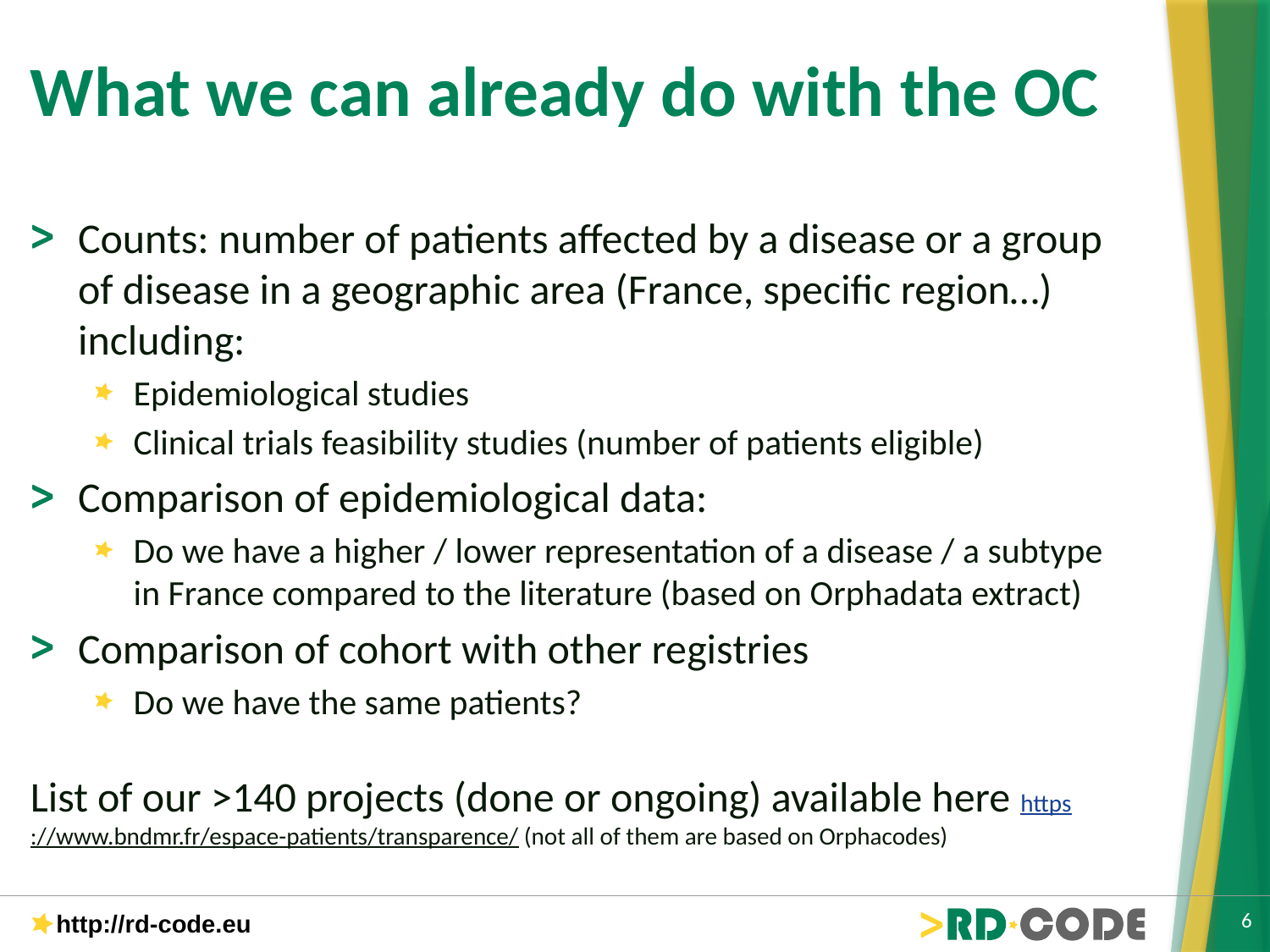

# What we can already do with the OC
Counts: number of patients affected by a disease or a group of disease in a geographic area (France, specific region…) including:
Epidemiological studies
Clinical trials feasibility studies (number of patients eligible)
Comparison of epidemiological data:
Do we have a higher / lower representation of a disease / a subtype in France compared to the literature (based on Orphadata extract)
Comparison of cohort with other registries
Do we have the same patients?

List of our >140 projects (done or ongoing) available here https://www.bndmr.fr/espace-patients/transparence/ (not all of them are based on Orphacodes)

6